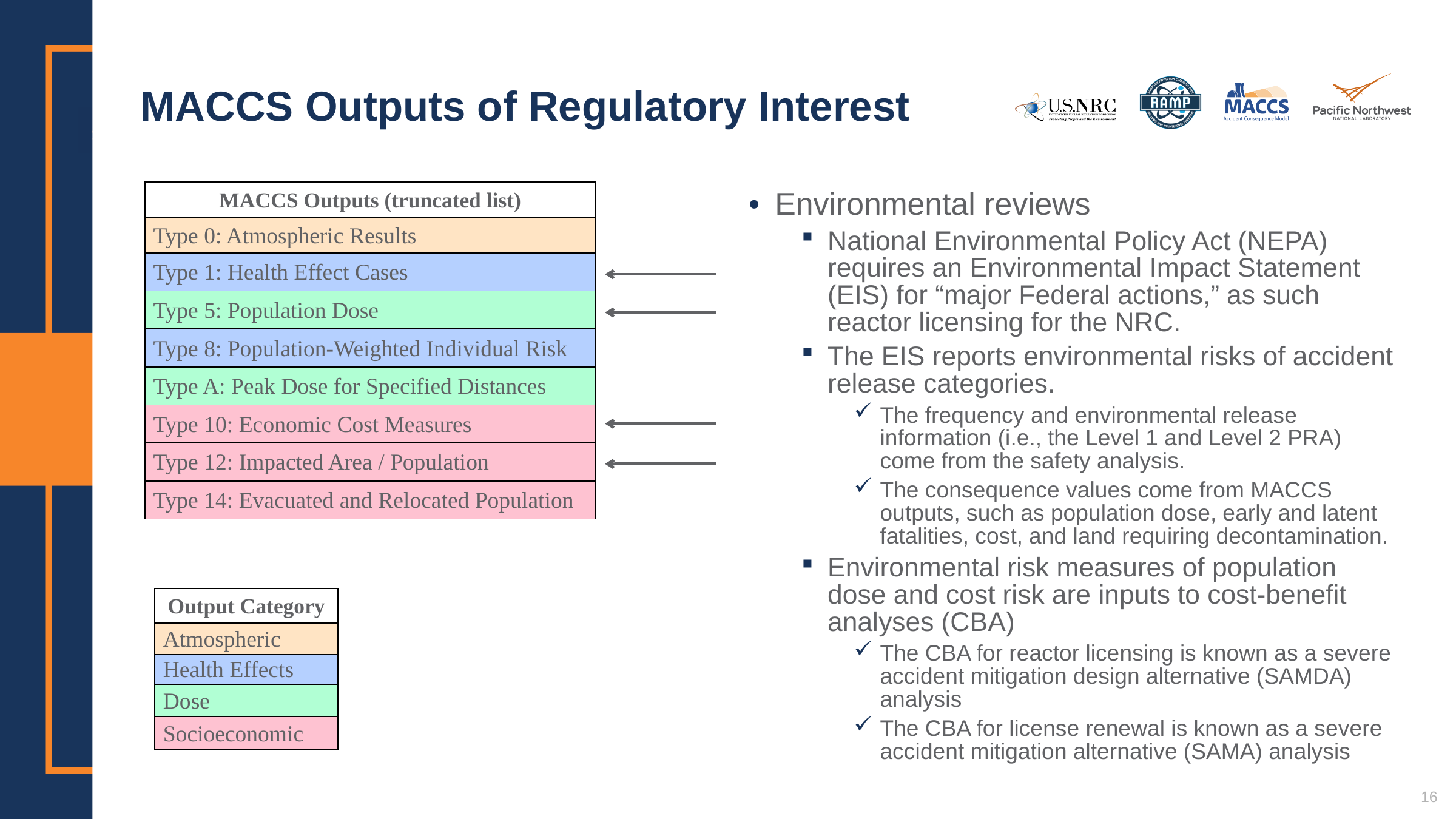

# MACCS Outputs of Regulatory Interest
| MACCS Outputs (truncated list) |
| --- |
| Type 0: Atmospheric Results |
| Type 1: Health Effect Cases |
| Type 5: Population Dose |
| Type 8: Population-Weighted Individual Risk |
| Type A: Peak Dose for Specified Distances |
| Type 10: Economic Cost Measures |
| Type 12: Impacted Area / Population |
| Type 14: Evacuated and Relocated Population |
Environmental reviews
National Environmental Policy Act (NEPA) requires an Environmental Impact Statement (EIS) for “major Federal actions,” as such reactor licensing for the NRC.
The EIS reports environmental risks of accident release categories.
The frequency and environmental release information (i.e., the Level 1 and Level 2 PRA) come from the safety analysis.
The consequence values come from MACCS outputs, such as population dose, early and latent fatalities, cost, and land requiring decontamination.
Environmental risk measures of population dose and cost risk are inputs to cost-benefit analyses (CBA)
The CBA for reactor licensing is known as a severe accident mitigation design alternative (SAMDA) analysis
The CBA for license renewal is known as a severe accident mitigation alternative (SAMA) analysis
| Output Category |
| --- |
| Atmospheric |
| Health Effects |
| Dose |
| Socioeconomic |
16